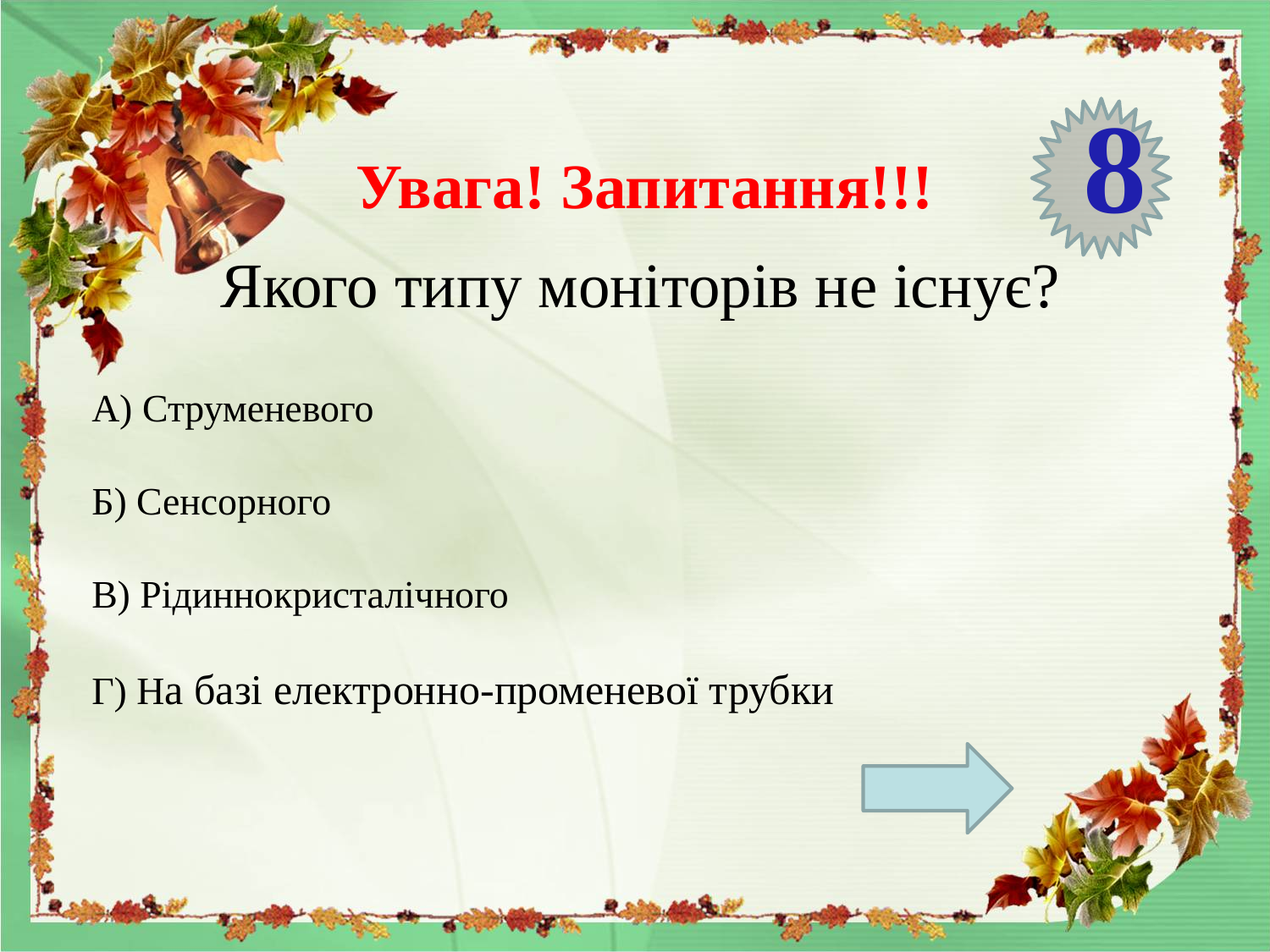

8

Увага! Запитання!!!
Якого типу моніторів не існує?
А) Струменевого

Б) Сенсорного

В) Рідиннокристалічного

Г) На базі електронно-променевої трубки